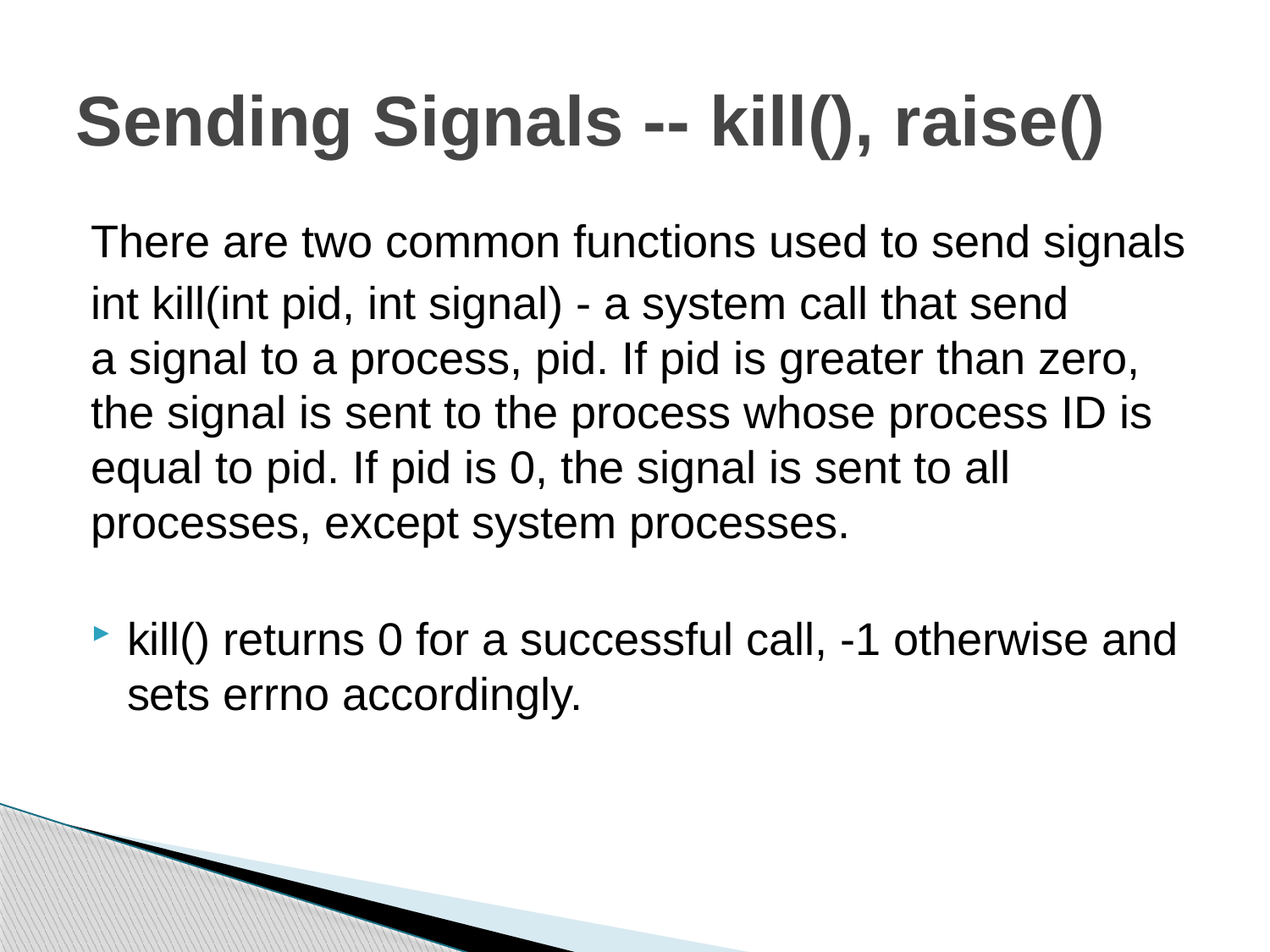

# Sending Signals -- kill(), raise()
There are two common functions used to send signals
int kill(int pid, int signal) - a system call that send a signal to a process, pid. If pid is greater than zero, the signal is sent to the process whose process ID is equal to pid. If pid is 0, the signal is sent to all processes, except system processes.
kill() returns 0 for a successful call, -1 otherwise and sets errno accordingly.